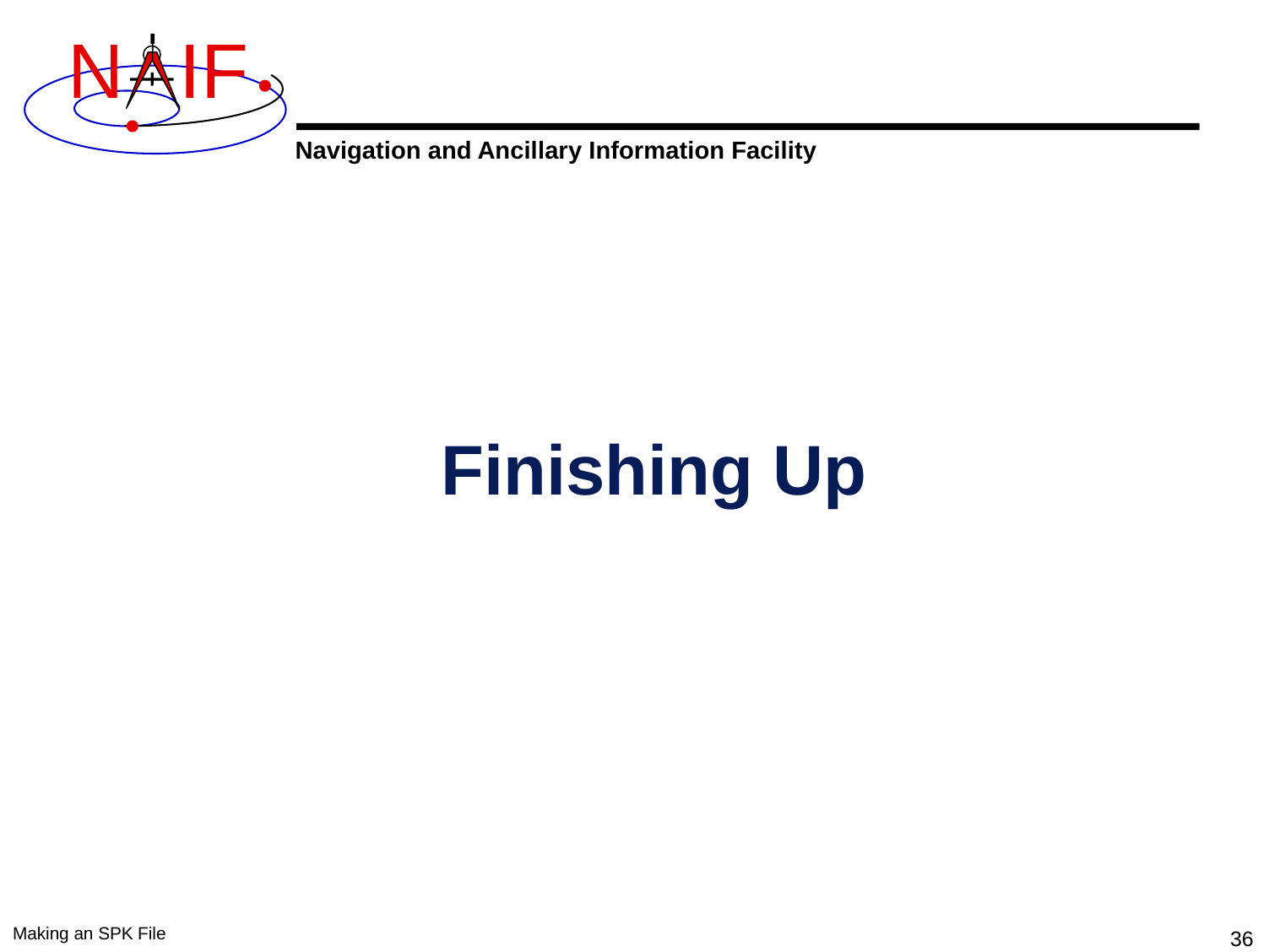

# Finishing Up
Making an SPK File
36